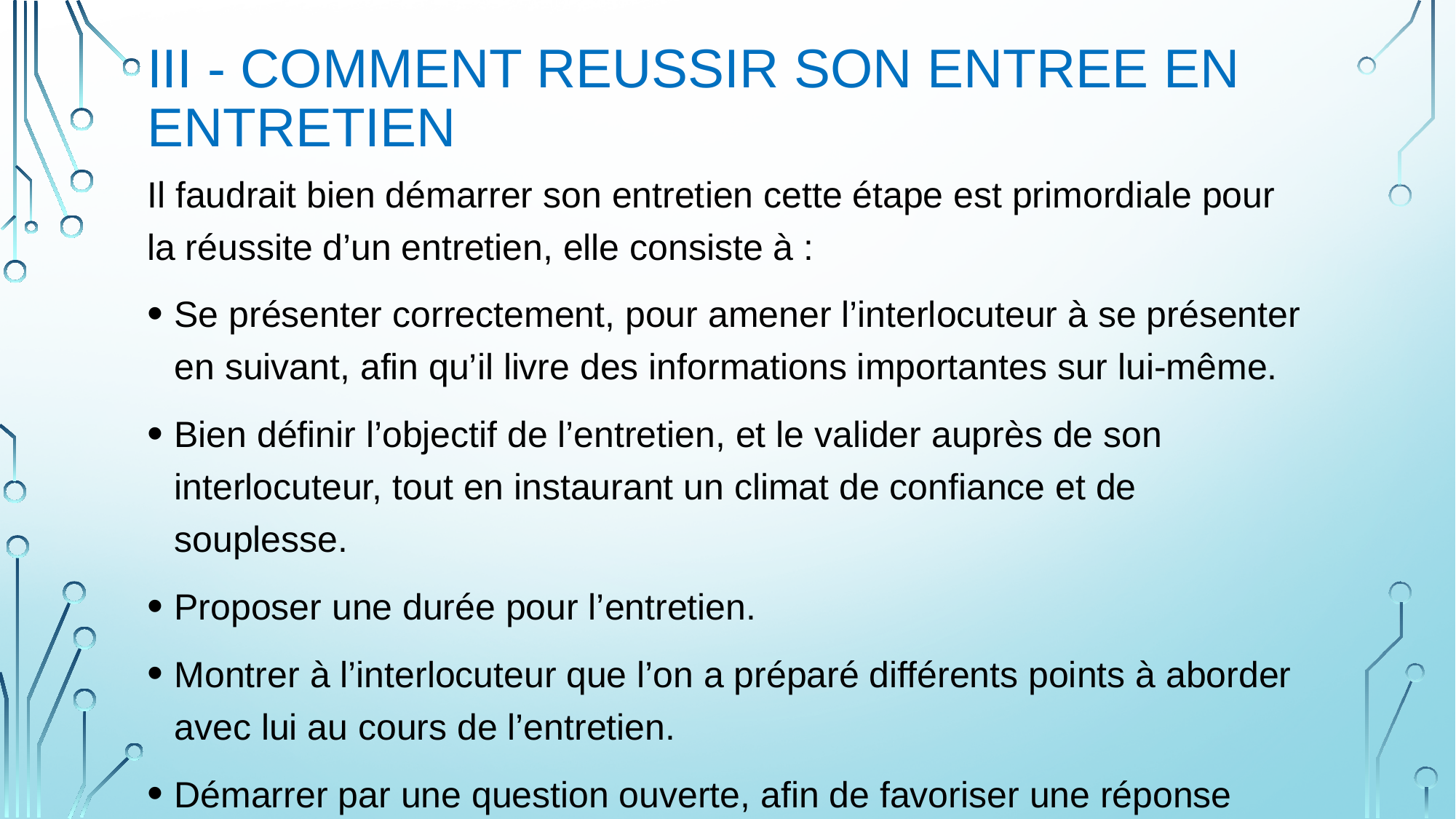

# III - COMMENT REUSSIR SON ENTREE EN ENTRETIEN
Il faudrait bien démarrer son entretien cette étape est primordiale pour la réussite d’un entretien, elle consiste à :
Se présenter correctement, pour amener l’interlocuteur à se présenter en suivant, afin qu’il livre des informations importantes sur lui-même.
Bien définir l’objectif de l’entretien, et le valider auprès de son interlocuteur, tout en instaurant un climat de confiance et de souplesse.
Proposer une durée pour l’entretien.
Montrer à l’interlocuteur que l’on a préparé différents points à aborder avec lui au cours de l’entretien.
Démarrer par une question ouverte, afin de favoriser une réponse libre. Par exemple : Est-ce que vous avez une idée préalable sur notre produit ?